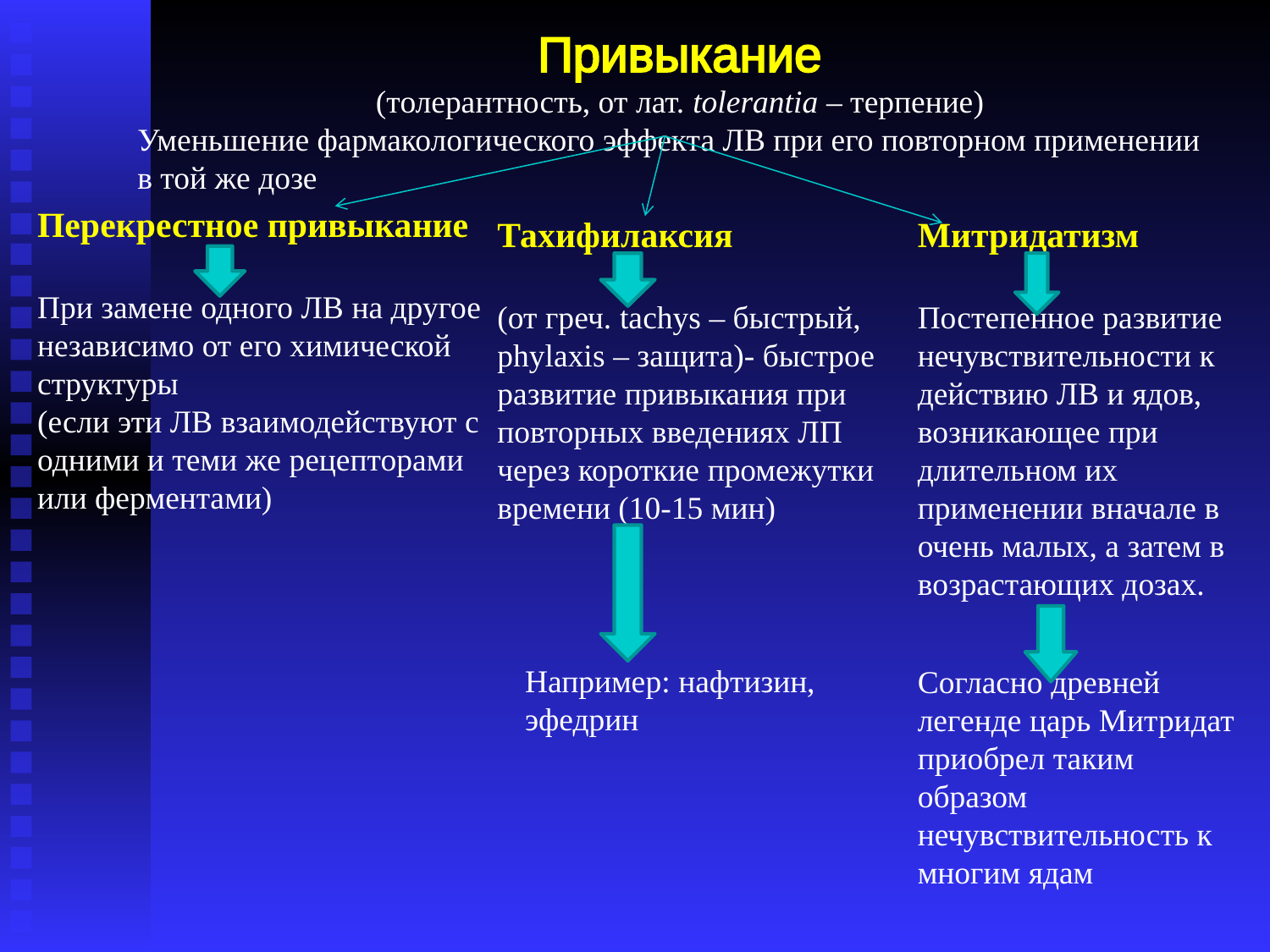

Привыкание
(толерантность, от лат. tolerantia – терпение)
Уменьшение фармакологического эффекта ЛВ при его повторном применении в той же дозе
Перекрестное привыкание

При замене одного ЛВ на другое независимо от его химической структуры
(если эти ЛВ взаимодействуют с одними и теми же рецепторами или ферментами)
Тахифилаксия

(от греч. tachys – быстрый, phylaxis – защита)- быстрое развитие привыкания при повторных введениях ЛП через короткие промежутки времени (10-15 мин)
Митридатизм

Постепенное развитие нечувствительности к действию ЛВ и ядов, возникающее при длительном их применении вначале в очень малых, а затем в возрастающих дозах.

Например: нафтизин,  эфедрин
Согласно древней легенде царь Митридат приобрел таким образом нечувствительность к многим ядам